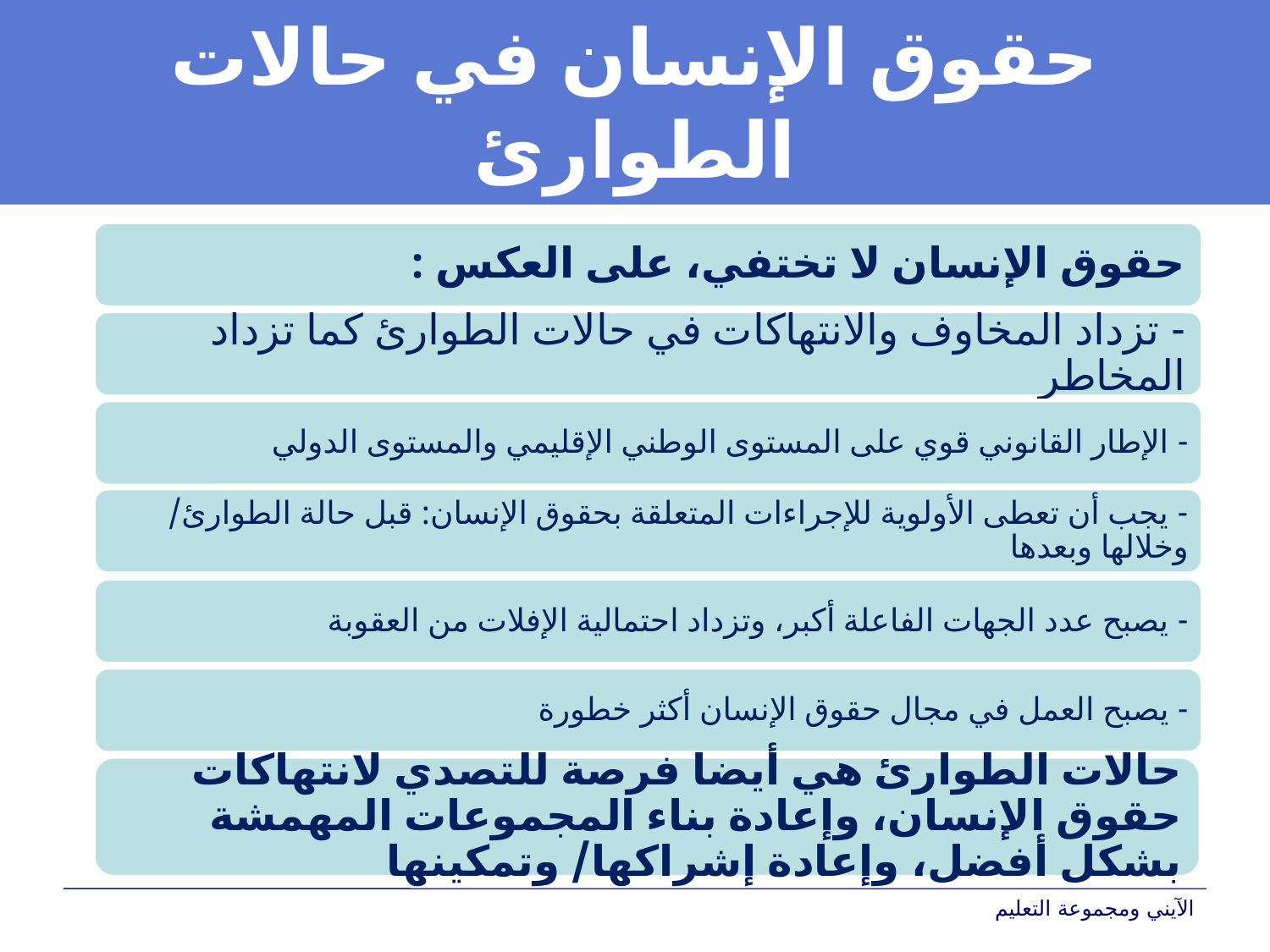

# حقوق الإنسان في حالات الطوارئ
حقوق الإنسان لا تختفي، على العكس :
- تزداد المخاوف والانتهاكات في حالات الطوارئ كما تزداد المخاطر
- الإطار القانوني قوي على المستوى الوطني الإقليمي والمستوى الدولي
- يجب أن تعطى الأولوية للإجراءات المتعلقة بحقوق الإنسان: قبل حالة الطوارئ/ وخلالها وبعدها
- يصبح عدد الجهات الفاعلة أكبر، وتزداد احتمالية الإفلات من العقوبة
- يصبح العمل في مجال حقوق الإنسان أكثر خطورة
حالات الطوارئ هي أيضا فرصة للتصدي لانتهاكات حقوق الإنسان، وإعادة بناء المجموعات المهمشة بشكل أفضل، وإعادة إشراكها/ وتمكينها
الآيني ومجموعة التعليم